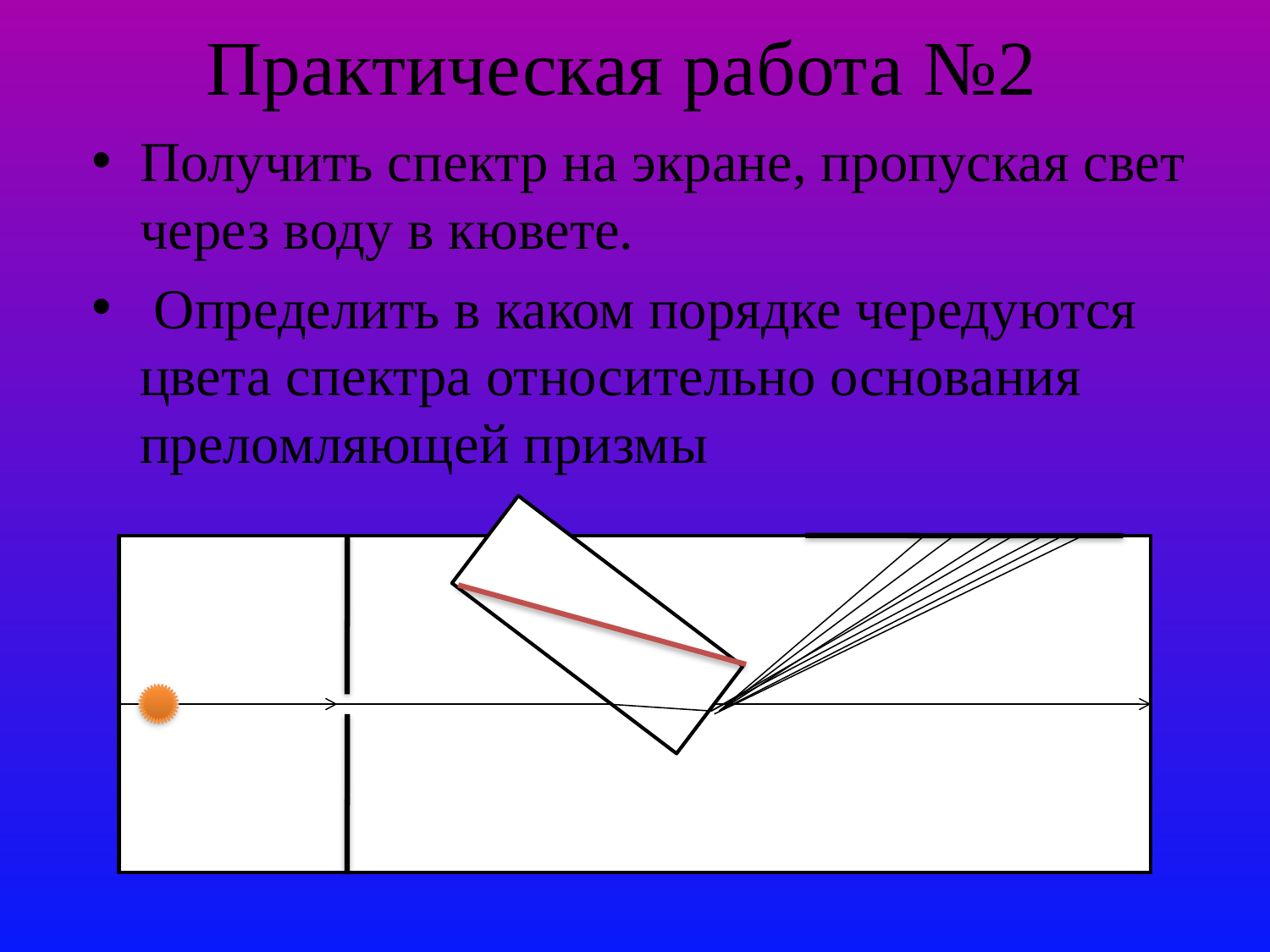

# Практическая работа №2
Получить спектр на экране, пропуская свет через воду в кювете.
 Определить в каком порядке чередуются цвета спектра относительно основания преломляющей призмы